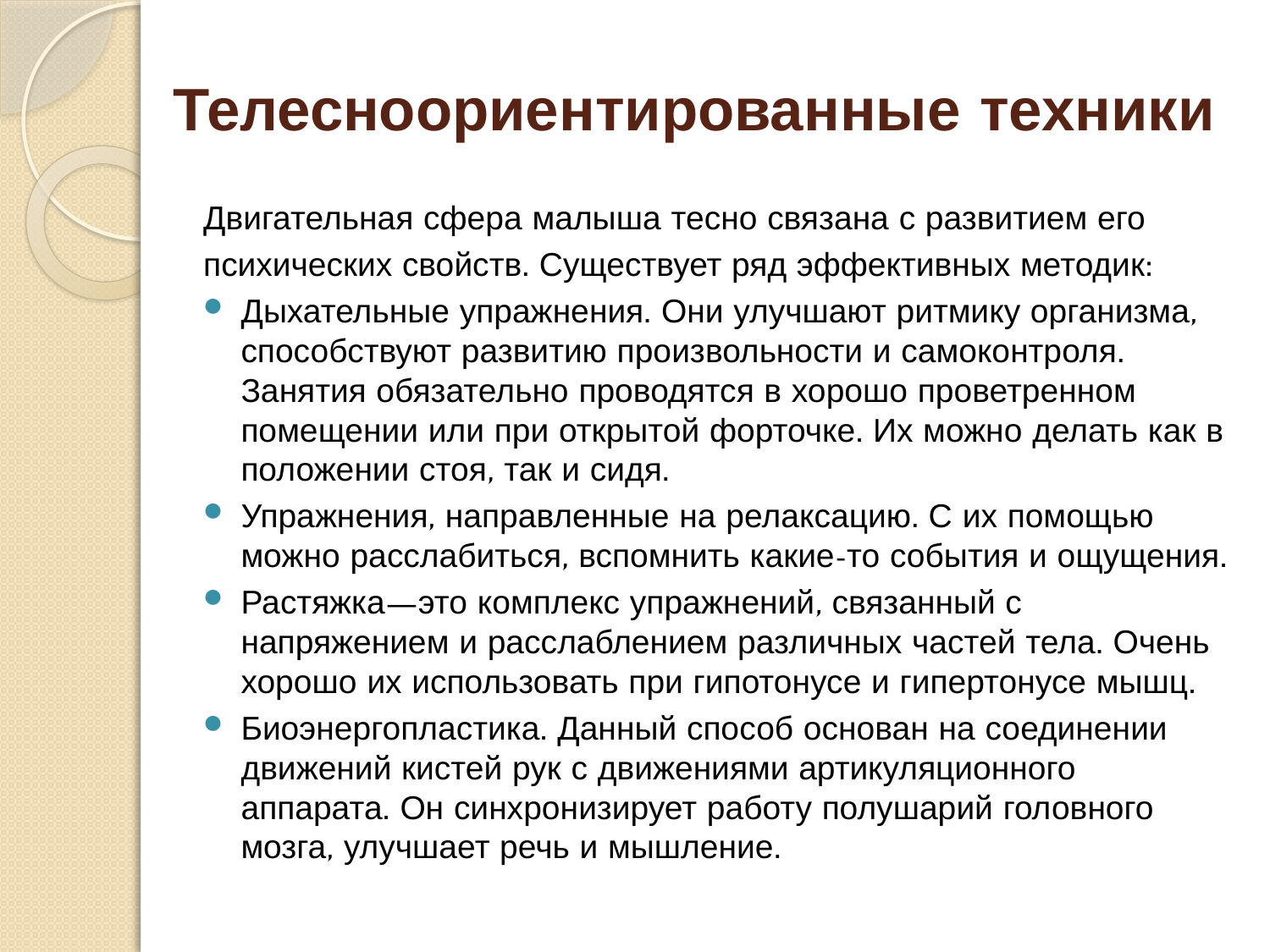

# Телесноориентированные техники
Двигательная сфера малыша тесно связана с развитием его
психических свойств. Существует ряд эффективных методик:
Дыхательные упражнения. Они улучшают ритмику организма, способствуют развитию произвольности и самоконтроля. Занятия обязательно проводятся в хорошо проветренном помещении или при открытой форточке. Их можно делать как в положении стоя, так и сидя.
Упражнения, направленные на релаксацию. С их помощью можно расслабиться, вспомнить какие-то события и ощущения.
Растяжка—это комплекс упражнений, связанный с напряжением и расслаблением различных частей тела. Очень хорошо их использовать при гипотонусе и гипертонусе мышц.
Биоэнергопластика. Данный способ основан на соединении движений кистей рук с движениями артикуляционного аппарата. Он синхронизирует работу полушарий головного мозга, улучшает речь и мышление.